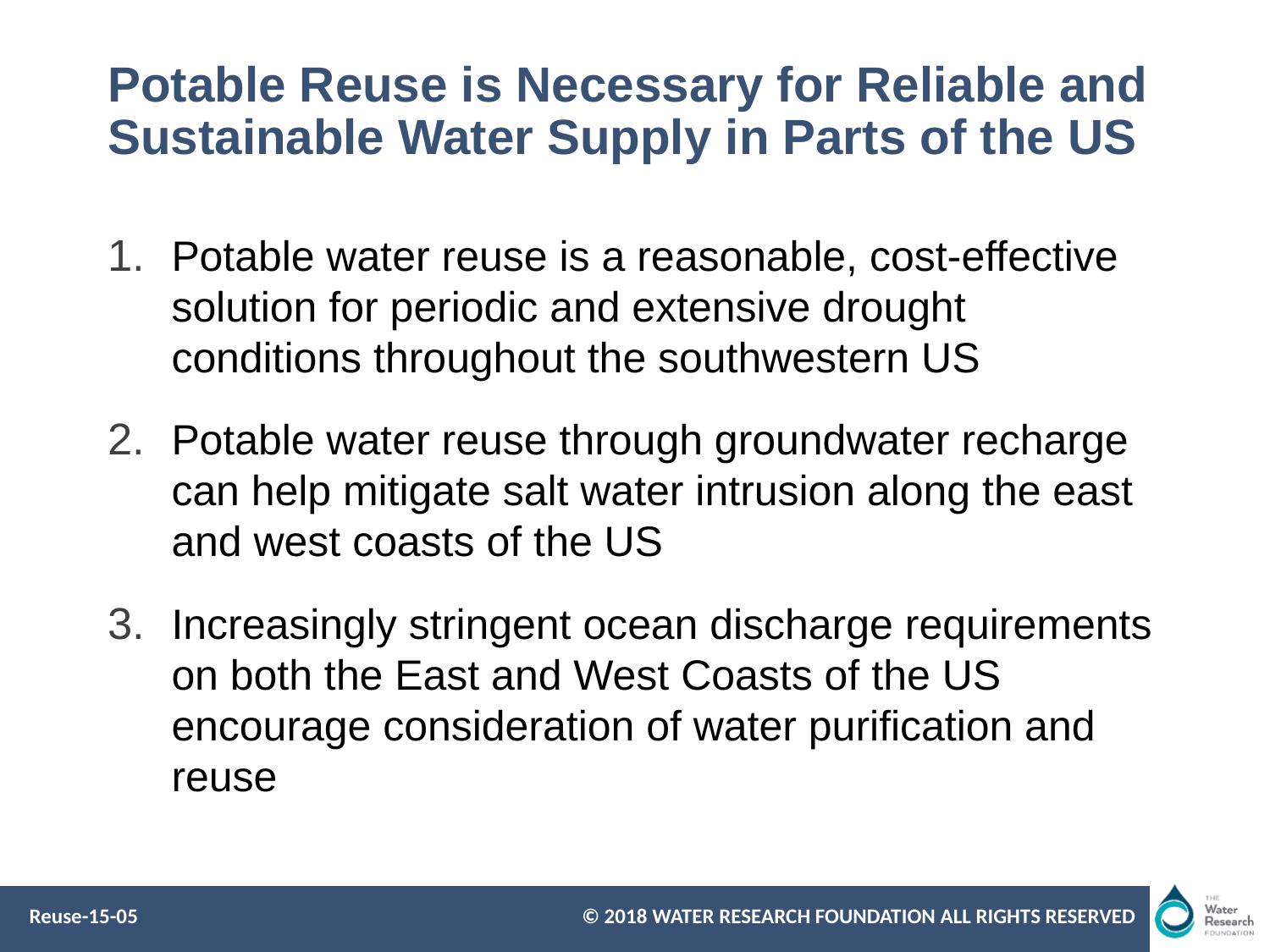

# Potable Reuse is Necessary for Reliable and Sustainable Water Supply in Parts of the US
Potable water reuse is a reasonable, cost-effective solution for periodic and extensive drought conditions throughout the southwestern US
Potable water reuse through groundwater recharge can help mitigate salt water intrusion along the east and west coasts of the US
Increasingly stringent ocean discharge requirements on both the East and West Coasts of the US encourage consideration of water purification and reuse